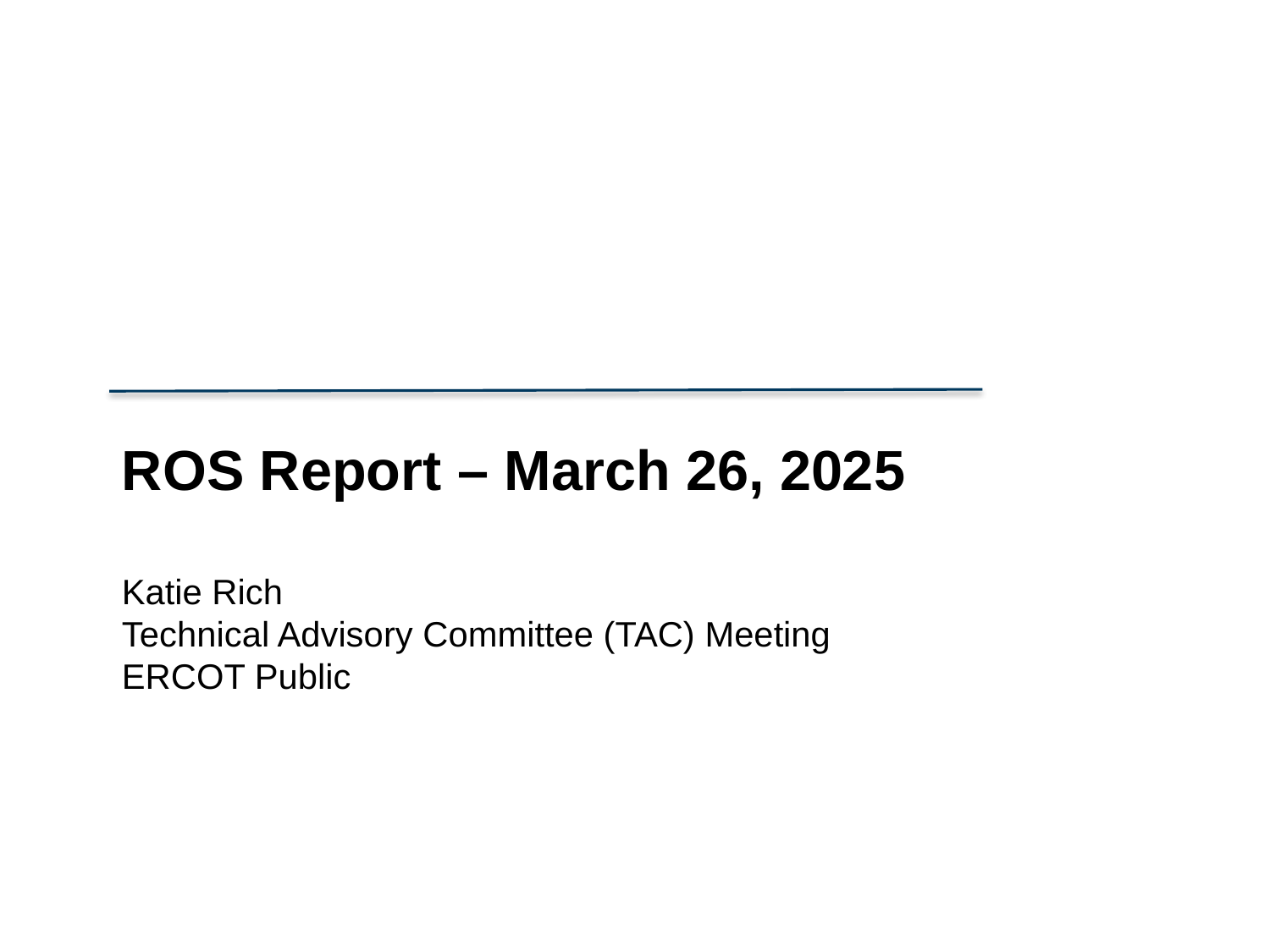

ROS Report – March 26, 2025

Katie Rich
Technical Advisory Committee (TAC) Meeting
ERCOT Public